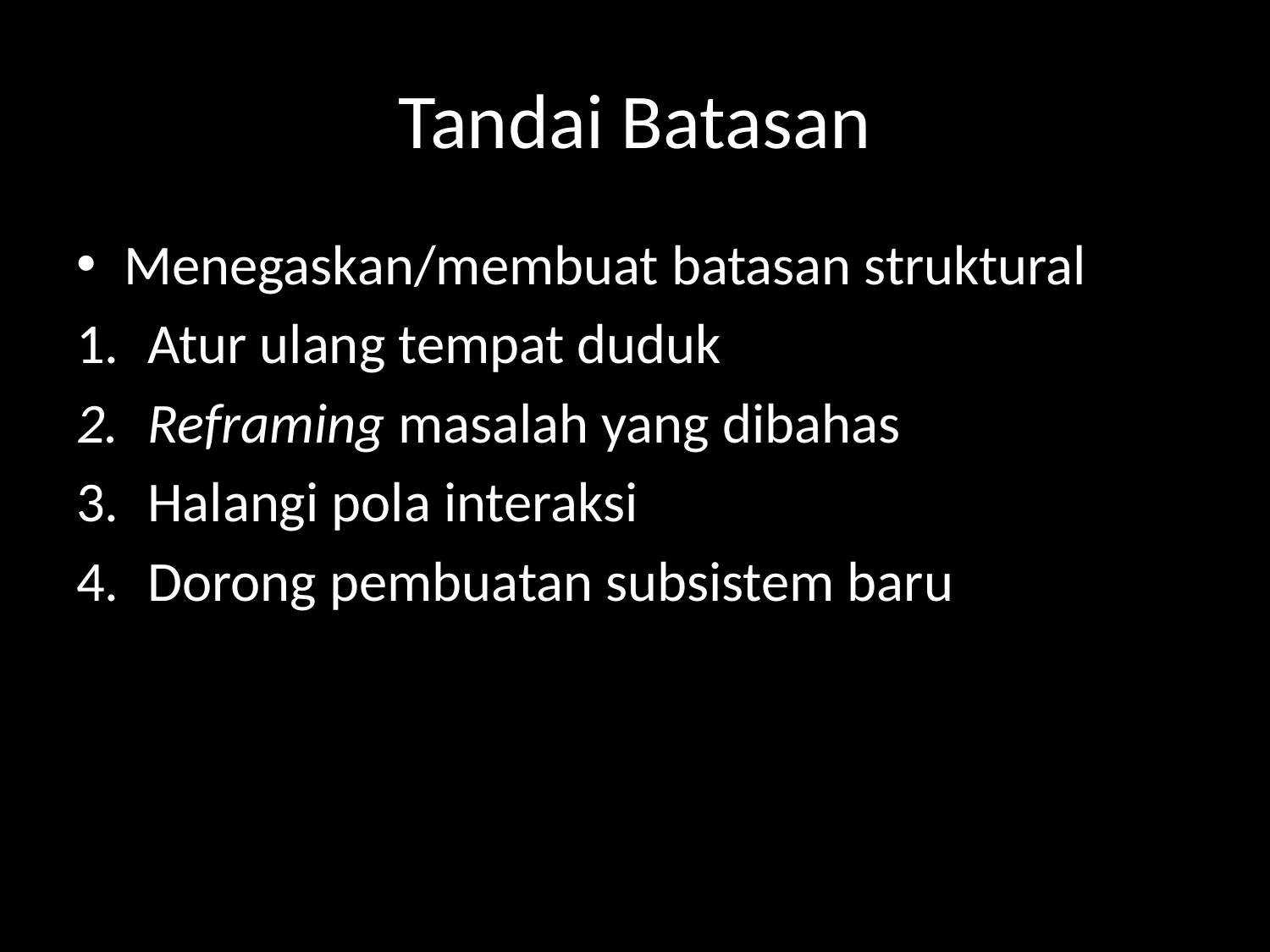

# Tandai Batasan
Menegaskan/membuat batasan struktural
Atur ulang tempat duduk
Reframing masalah yang dibahas
Halangi pola interaksi
Dorong pembuatan subsistem baru